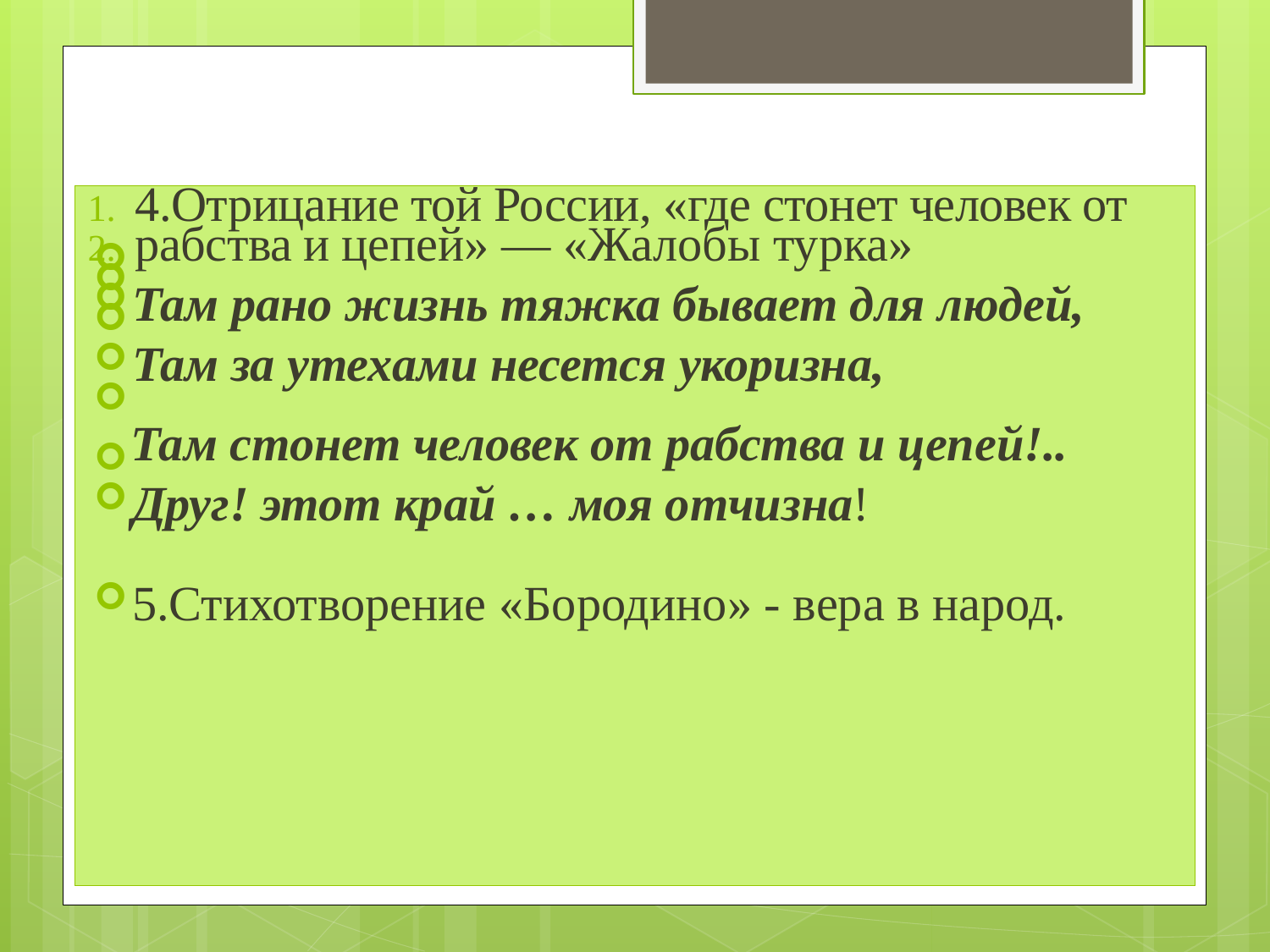

#

4.Отрицание той России, «где стонет человек от

рабства и цепей» — «Жалобы турка»

Там рано жизнь тяжка бывает для людей,

Там за утехами несется укоризна,

   Там стонет человек от рабства и цепей!..

Друг! этот край … моя отчизна!

5.Стихотворение «Бородино» - вера в народ.